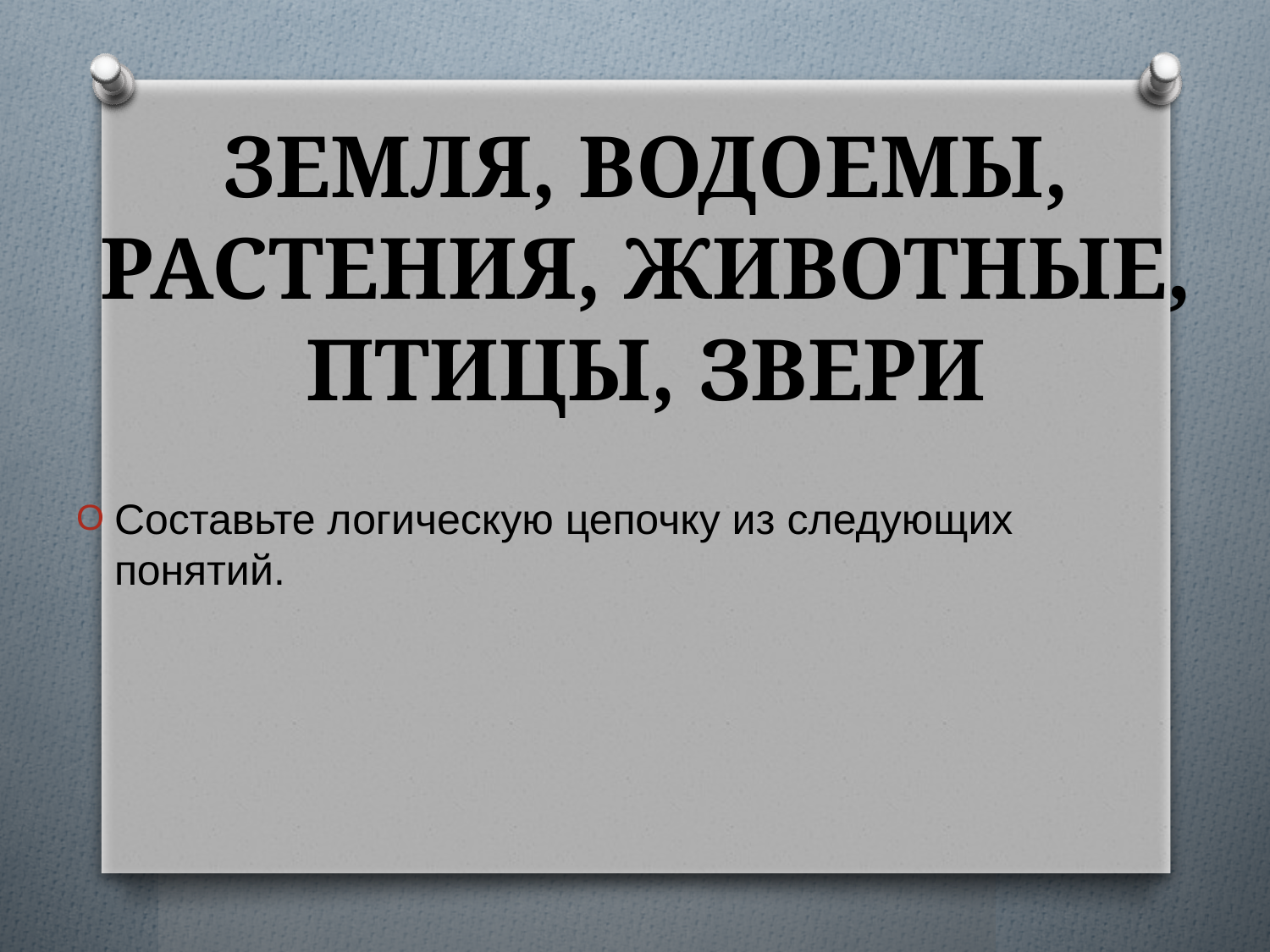

# ЗЕМЛЯ, ВОДОЕМЫ, РАСТЕНИЯ, ЖИВОТНЫЕ, ПТИЦЫ, ЗВЕРИ
Составьте логическую цепочку из следующих понятий.